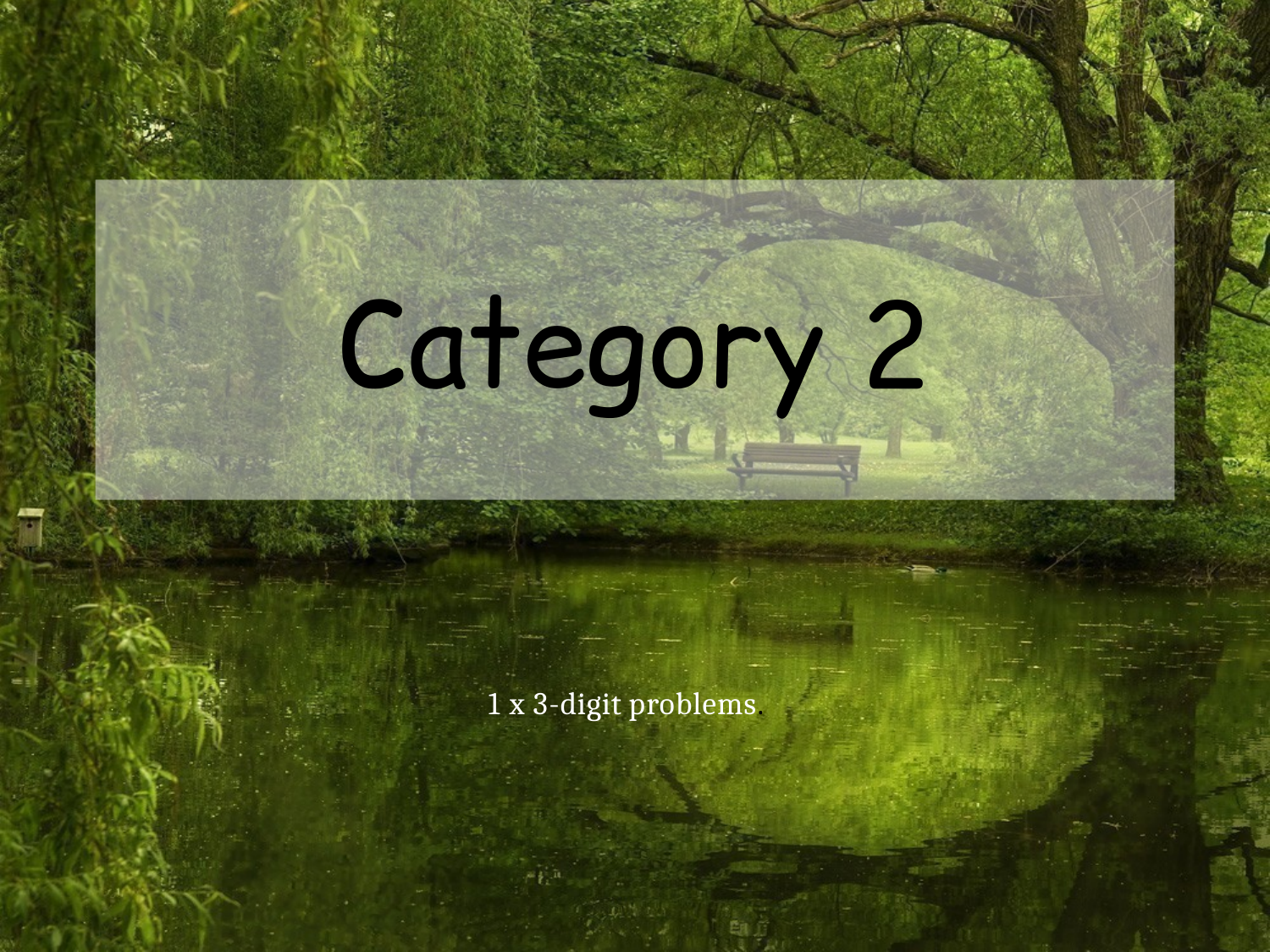

# Category 2
1 x 3-digit problems.